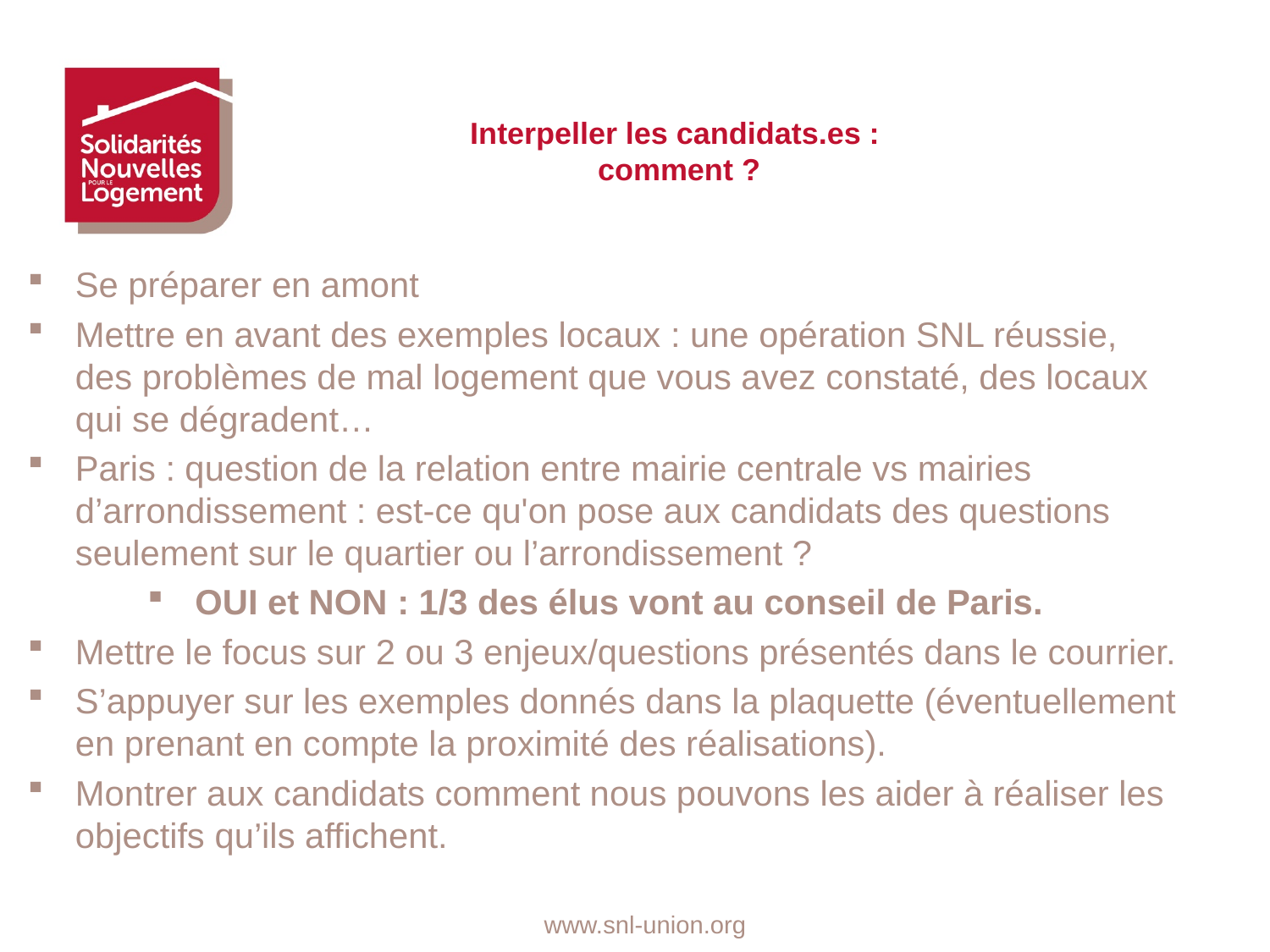

# Interpeller les candidats.es : comment ?
Se préparer en amont
Mettre en avant des exemples locaux : une opération SNL réussie, des problèmes de mal logement que vous avez constaté, des locaux qui se dégradent…
Paris : question de la relation entre mairie centrale vs mairies d’arrondissement : est-ce qu'on pose aux candidats des questions seulement sur le quartier ou l’arrondissement ?
OUI et NON : 1/3 des élus vont au conseil de Paris.
Mettre le focus sur 2 ou 3 enjeux/questions présentés dans le courrier.
S’appuyer sur les exemples donnés dans la plaquette (éventuellement en prenant en compte la proximité des réalisations).
Montrer aux candidats comment nous pouvons les aider à réaliser les objectifs qu’ils affichent.